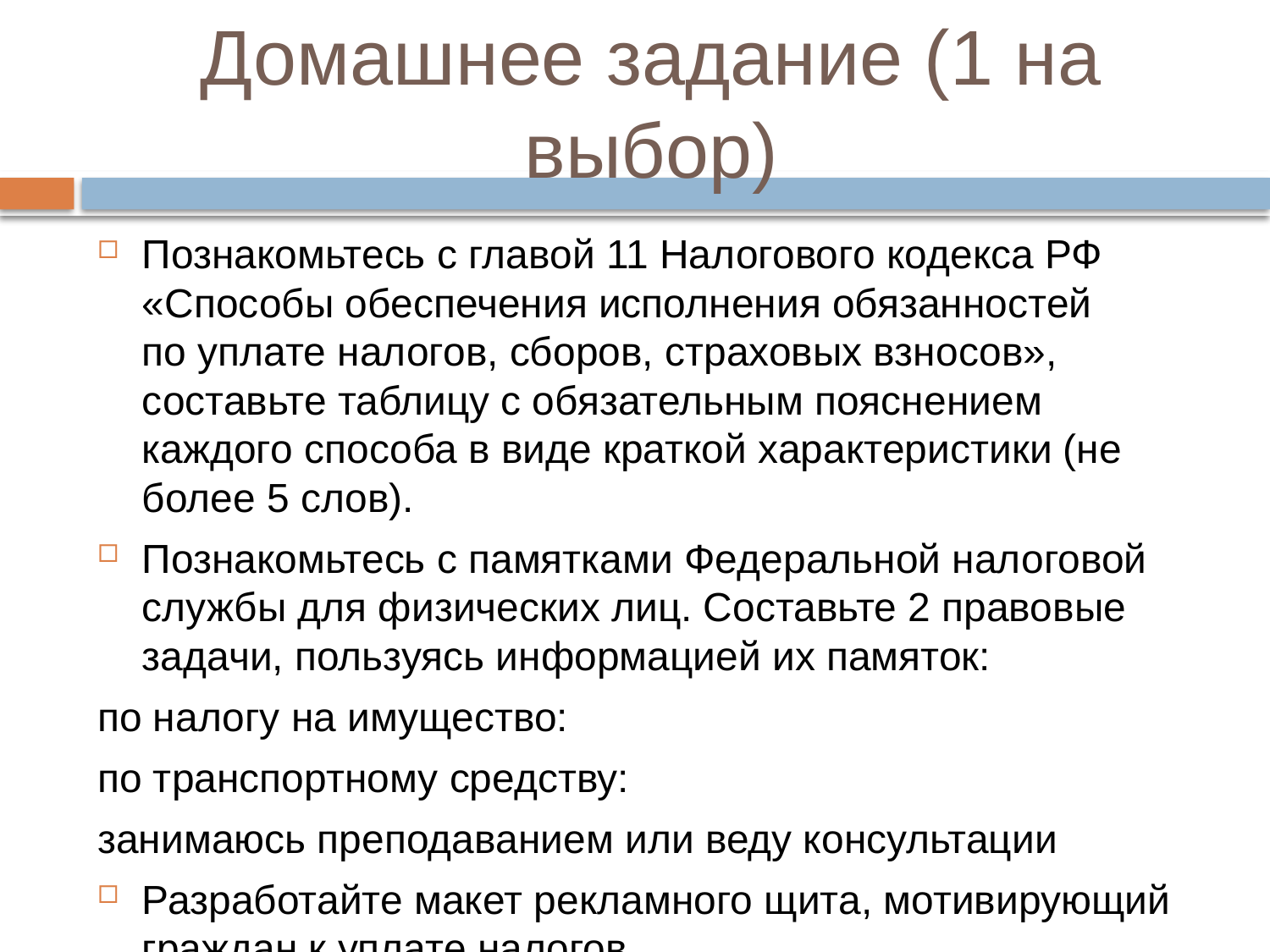

# Домашнее задание (1 на выбор)
Познакомьтесь с главой 11 Налогового кодекса РФ «Способы обеспечения исполнения обязанностей
по уплате налогов, сборов, страховых взносов», составьте таблицу с обязательным пояснением каждого способа в виде краткой характеристики (не более 5 слов).
Познакомьтесь с памятками Федеральной налоговой службы для физических лиц. Составьте 2 правовые задачи, пользуясь информацией их памяток:
по налогу на имущество:
по транспортному средству:
занимаюсь преподаванием или веду консультации
Разработайте макет рекламного щита, мотивирующий граждан к уплате налогов.